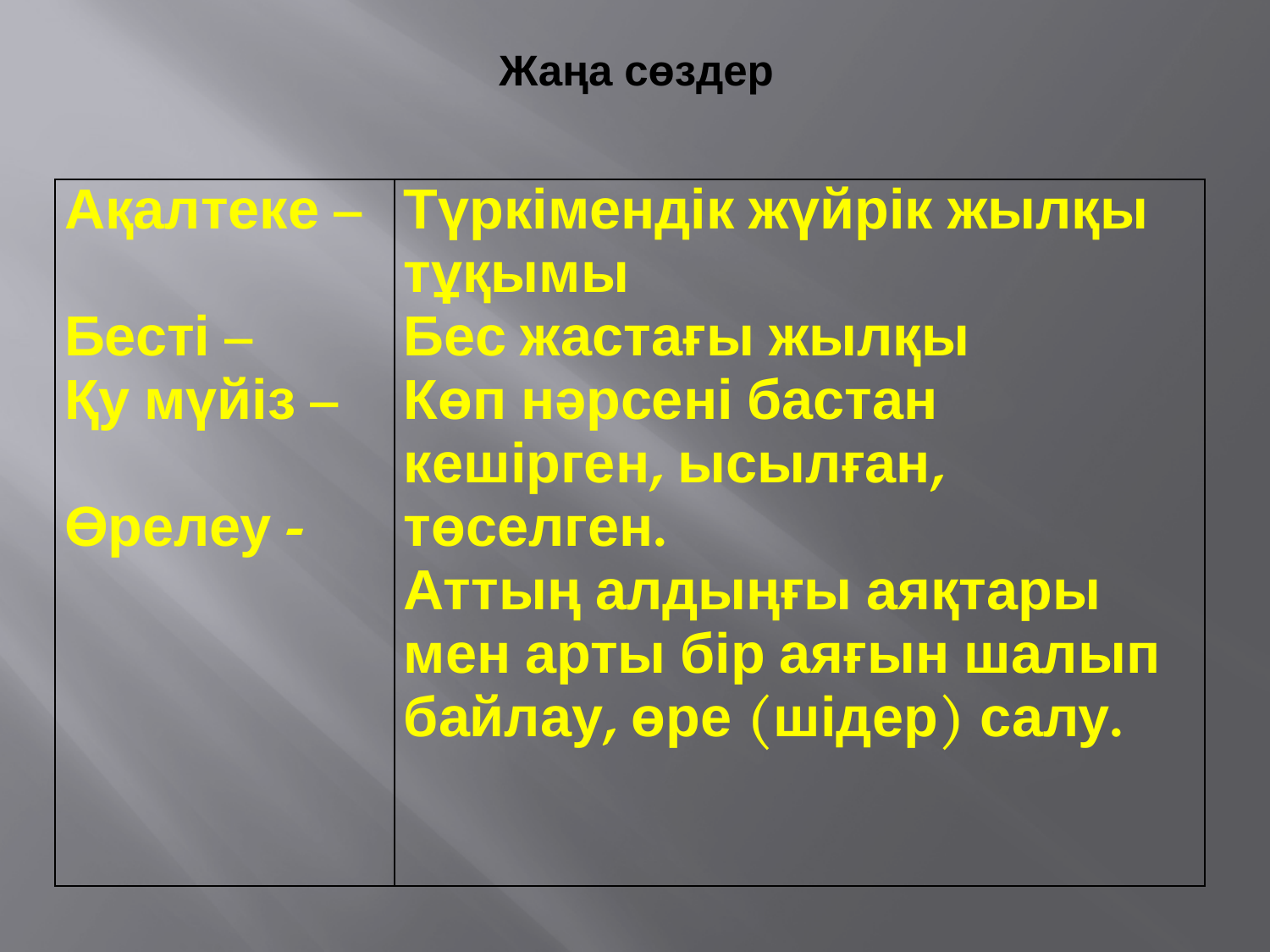

# Жаңа сөздер
| Ақалтеке – Бесті – Қу мүйіз – Өрелеу - | Түркімендік жүйрік жылқы тұқымы Бес жастағы жылқы Көп нәрсені бастан кешірген, ысылған, төселген. Аттың алдыңғы аяқтары мен арты бір аяғын шалып байлау, өре (шідер) салу. |
| --- | --- |